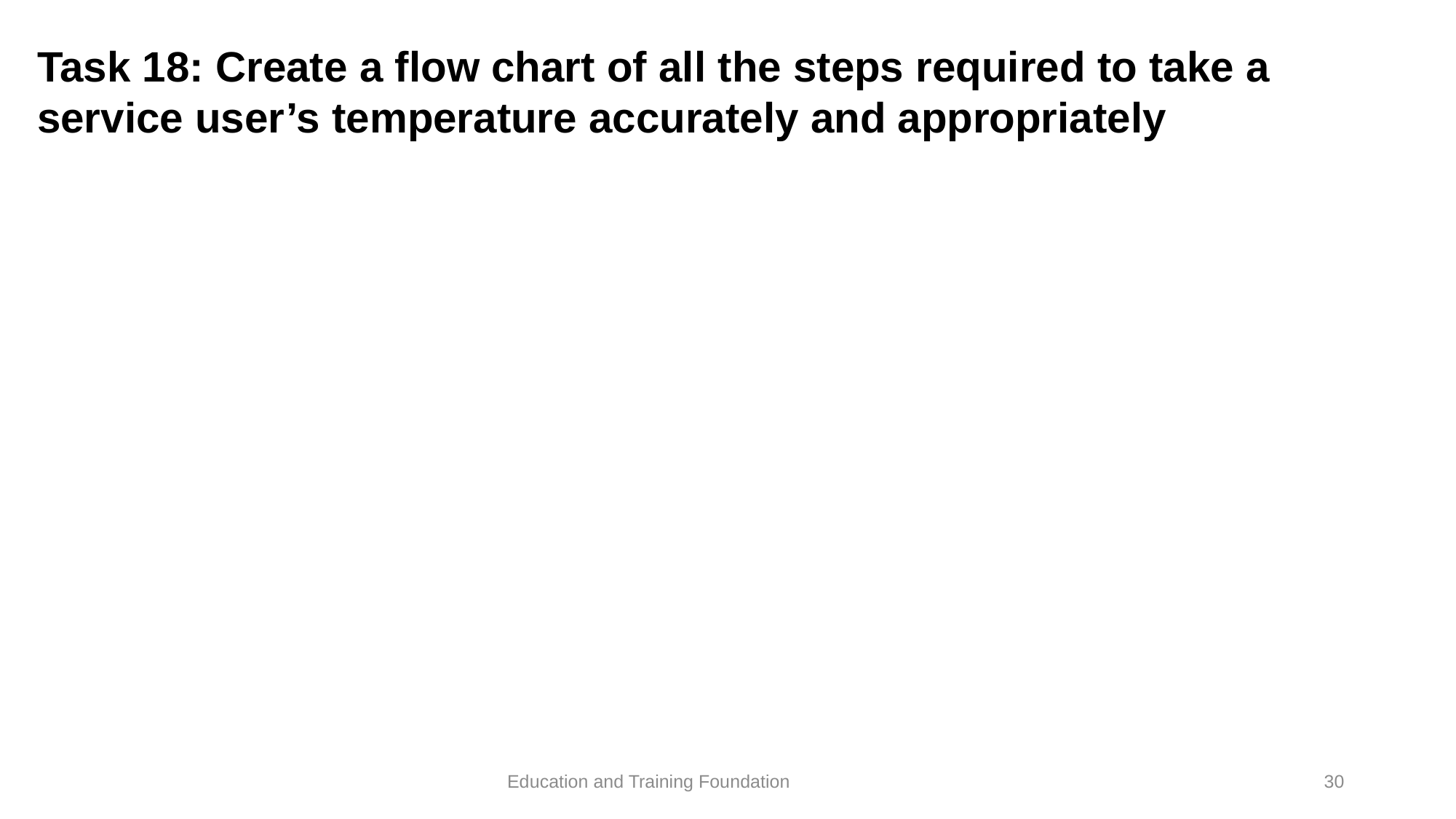

# Task 18: Create a flow chart of all the steps required to take a service user’s temperature accurately and appropriately
30
Education and Training Foundation